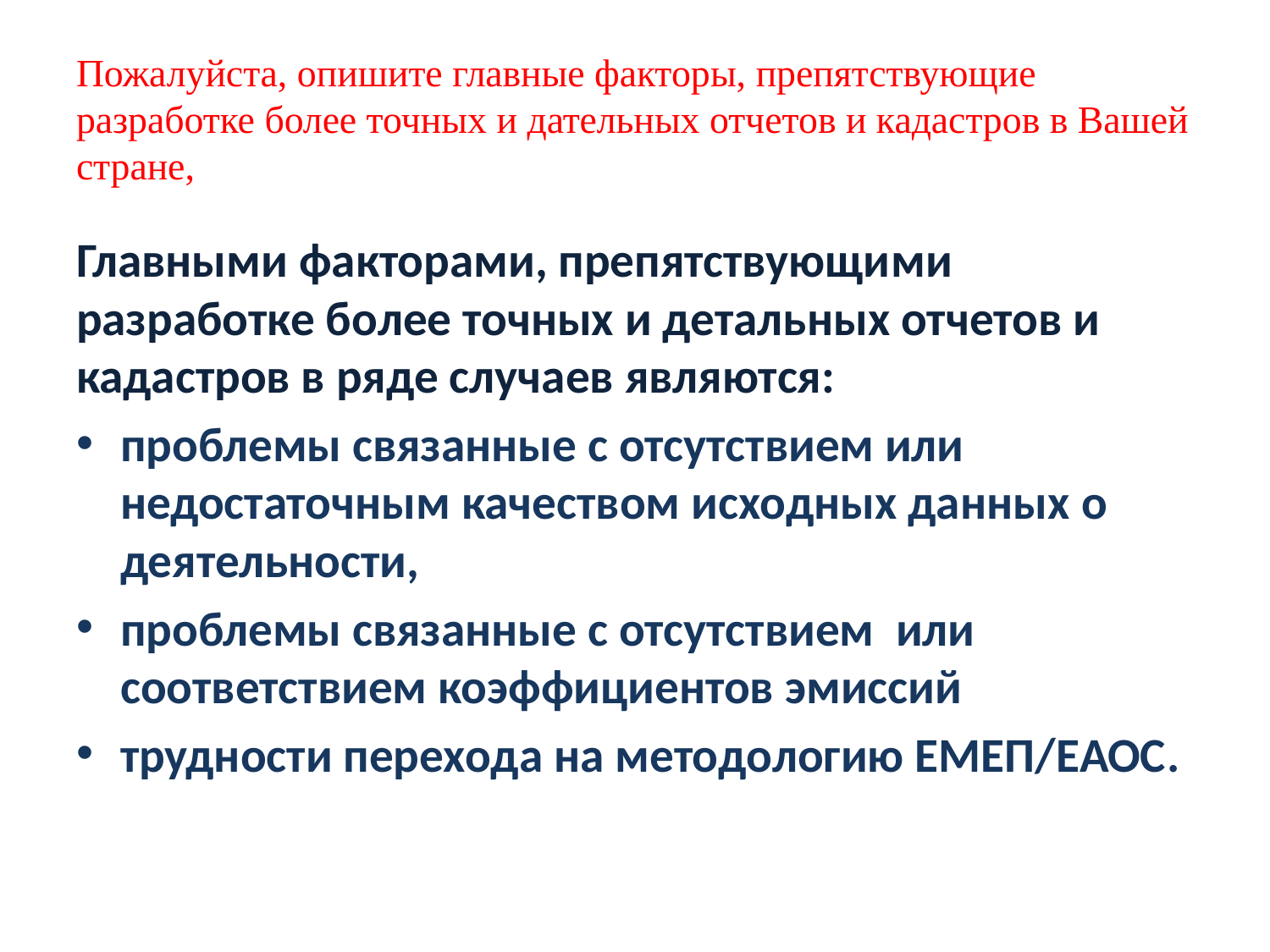

# Пожалуйста, опишите главные факторы, препятствующие разработке более точных и дательных отчетов и кадастров в Вашей стране,
Главными факторами, препятствующими разработке более точных и детальных отчетов и кадастров в ряде случаев являются:
проблемы связанные с отсутствием или недостаточным качеством исходных данных о деятельности,
проблемы связанные с отсутствием  или соответствием коэффициентов эмиссий
трудности перехода на методологию ЕМЕП/ЕАОС.